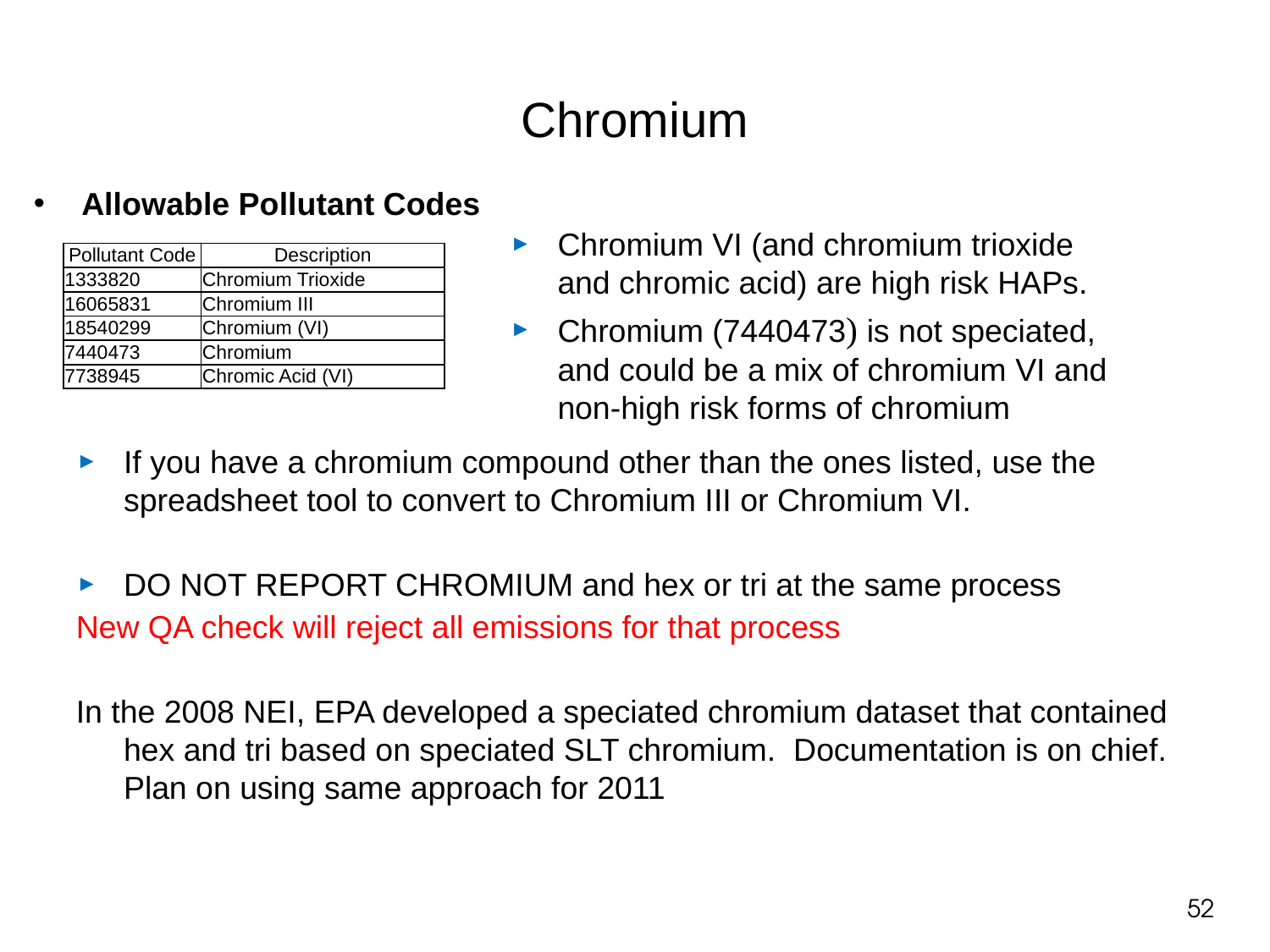

# Chromium

Allowable Pollutant Codes

Chromium VI (and chromium trioxide and chromic acid) are high risk HAPs.
Chromium (7440473) is not speciated, and could be a mix of chromium VI and non-high risk forms of chromium

| Pollutant Code | Description |
| --- | --- |
| 1333820 | Chromium Trioxide |
| 16065831 | Chromium III |
| 18540299 | Chromium (VI) |
| 7440473 | Chromium |
| 7738945 | Chromic Acid (VI) |

If you have a chromium compound other than the ones listed, use the spreadsheet tool to convert to Chromium III or Chromium VI.

DO NOT REPORT CHROMIUM and hex or tri at the same process
New QA check will reject all emissions for that process

In the 2008 NEI, EPA developed a speciated chromium dataset that contained hex and tri based on speciated SLT chromium.  Documentation is on chief.  Plan on using same approach for 2011

52